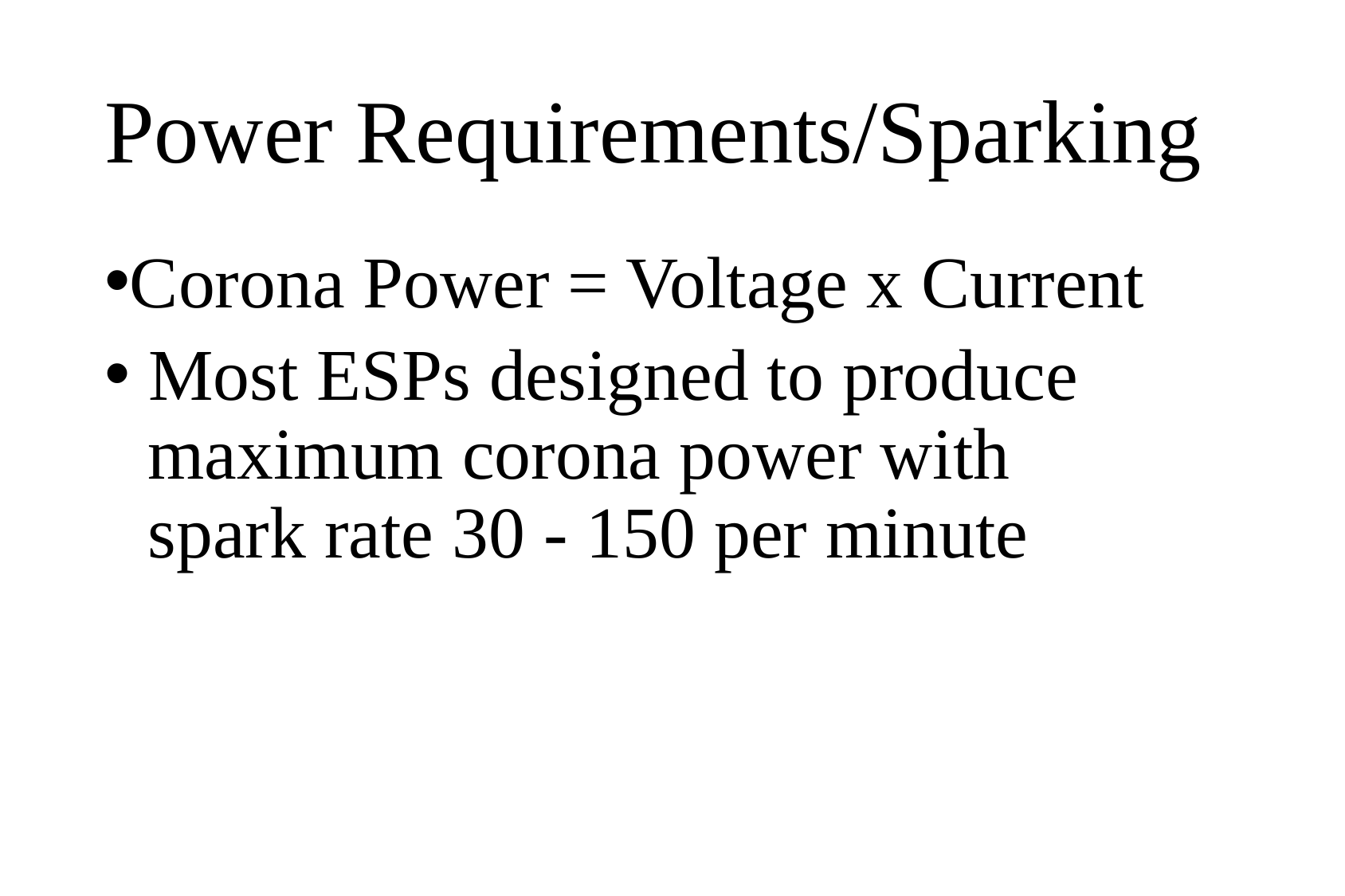

# Power Requirements/Sparking
Corona Power = Voltage x Current
 Most ESPs designed to produce
 maximum corona power with
 spark rate 30 - 150 per minute